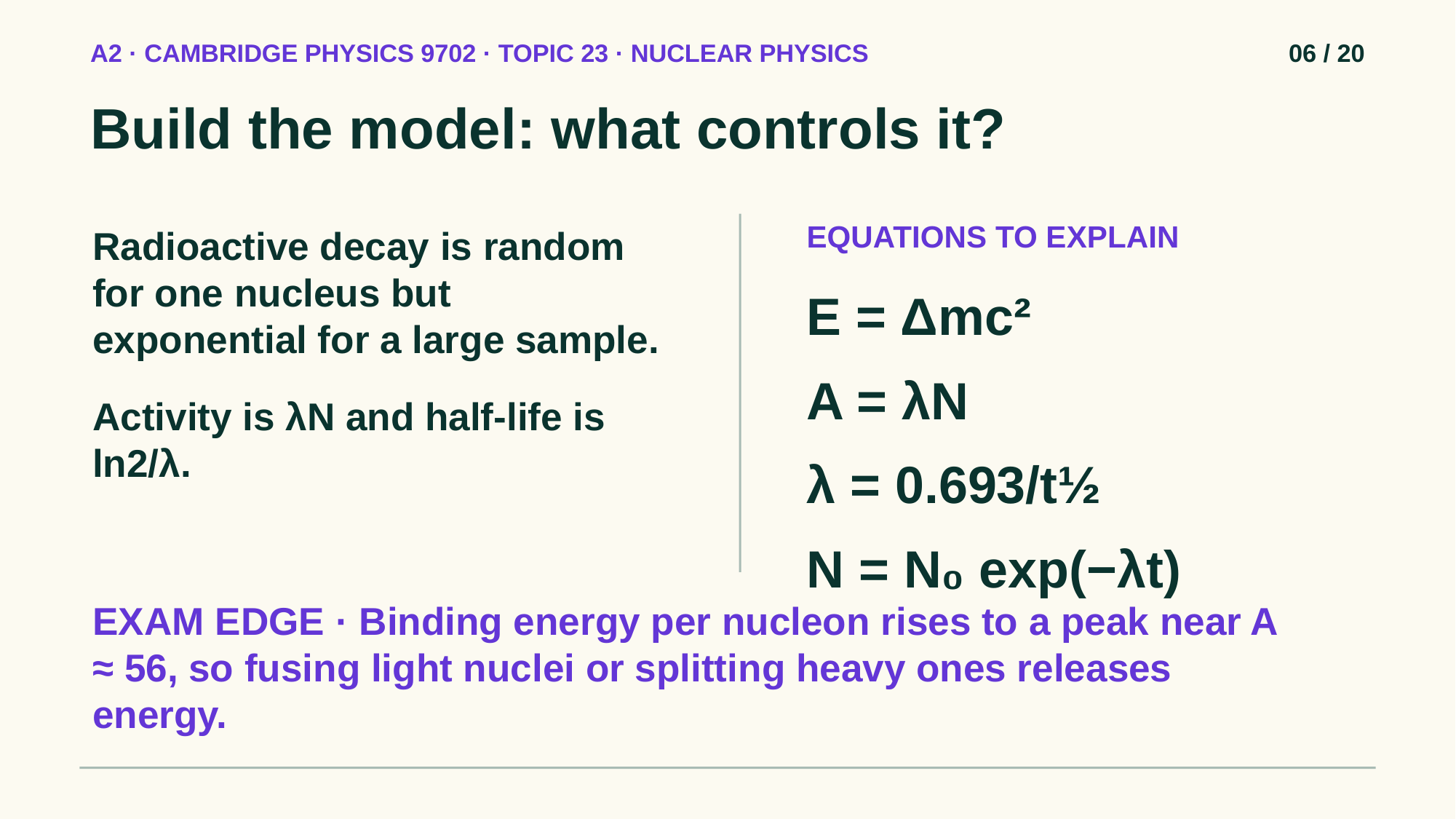

A2 · CAMBRIDGE PHYSICS 9702 · TOPIC 23 · NUCLEAR PHYSICS
06 / 20
Build the model: what controls it?
EQUATIONS TO EXPLAIN

Radioactive decay is random for one nucleus but exponential for a large sample.
E = Δmc²
A = λN
Activity is λN and half-life is ln2/λ.
λ = 0.693/t½
N = N₀ exp(−λt)
EXAM EDGE · Binding energy per nucleon rises to a peak near A ≈ 56, so fusing light nuclei or splitting heavy ones releases energy.